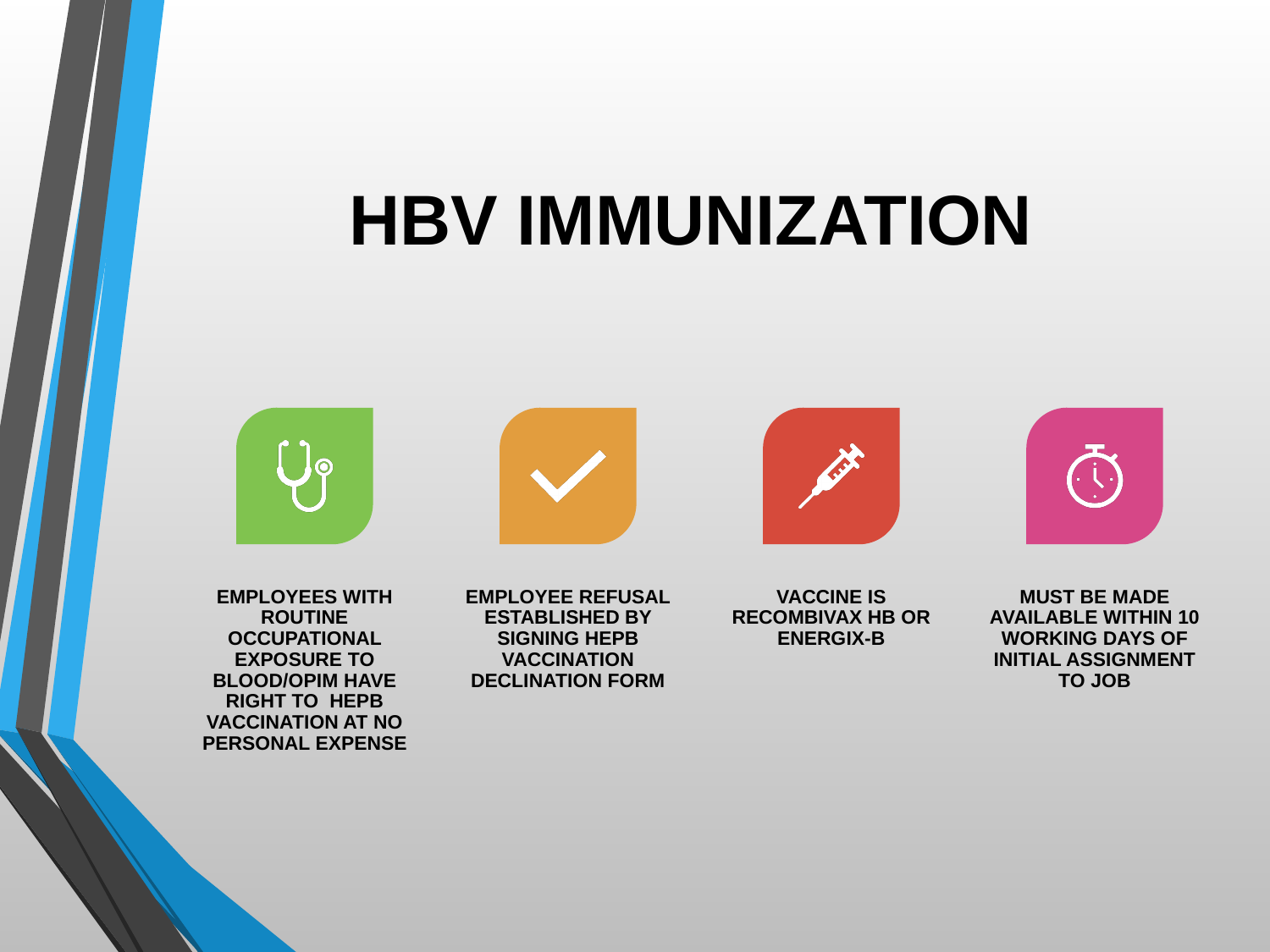

# HBV IMMUNIZATION
Employees with routine occupational exposure to blood/OPIM have right to  HepB vaccination at no personal expense
Employee refusal established by signing HepB vaccination declination form
Vaccine is Recombivax HB or Energix-B
Must be made available within 10 working days of initial assignment to job